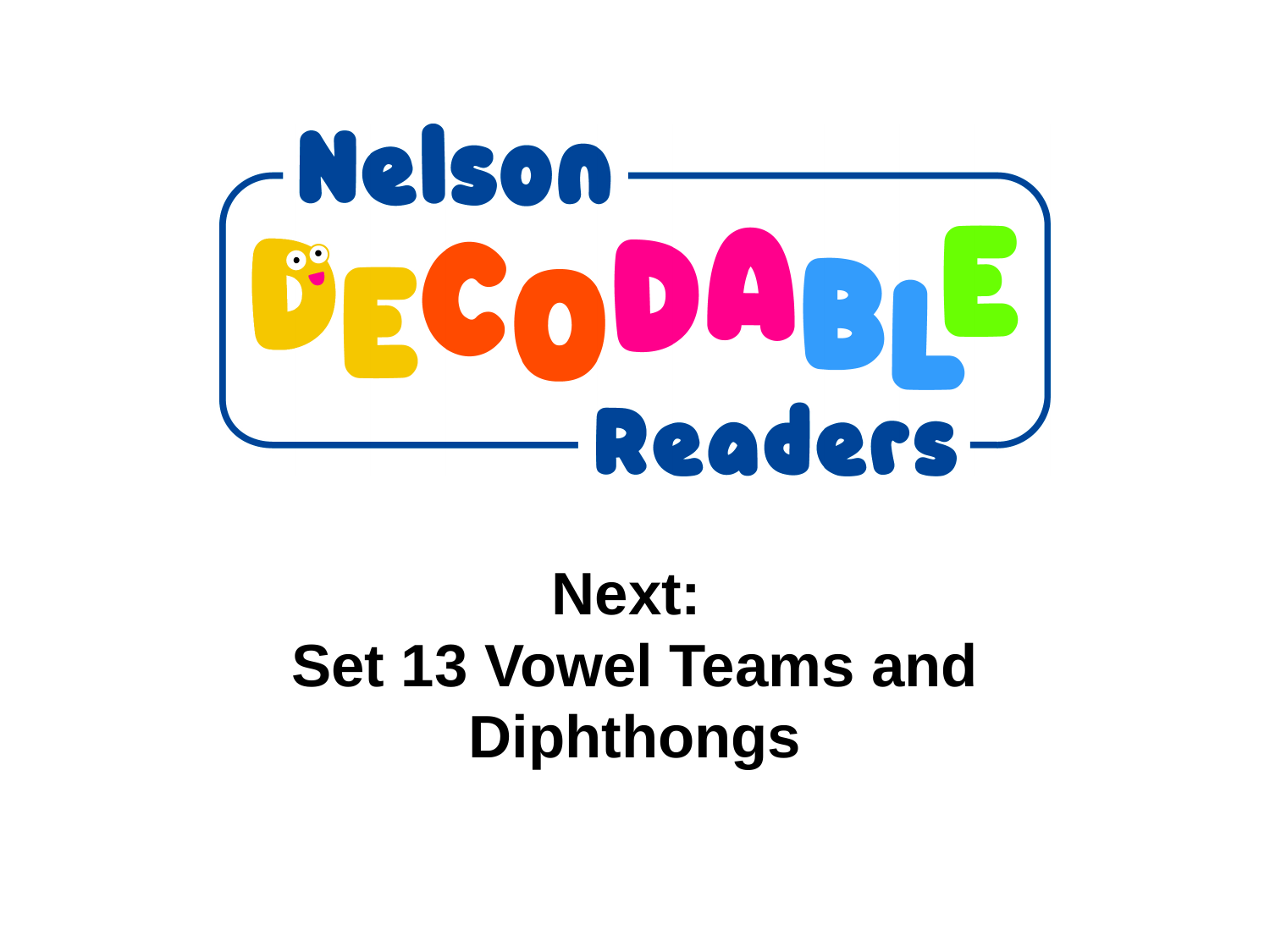

Next:
Set 13 Vowel Teams and Diphthongs